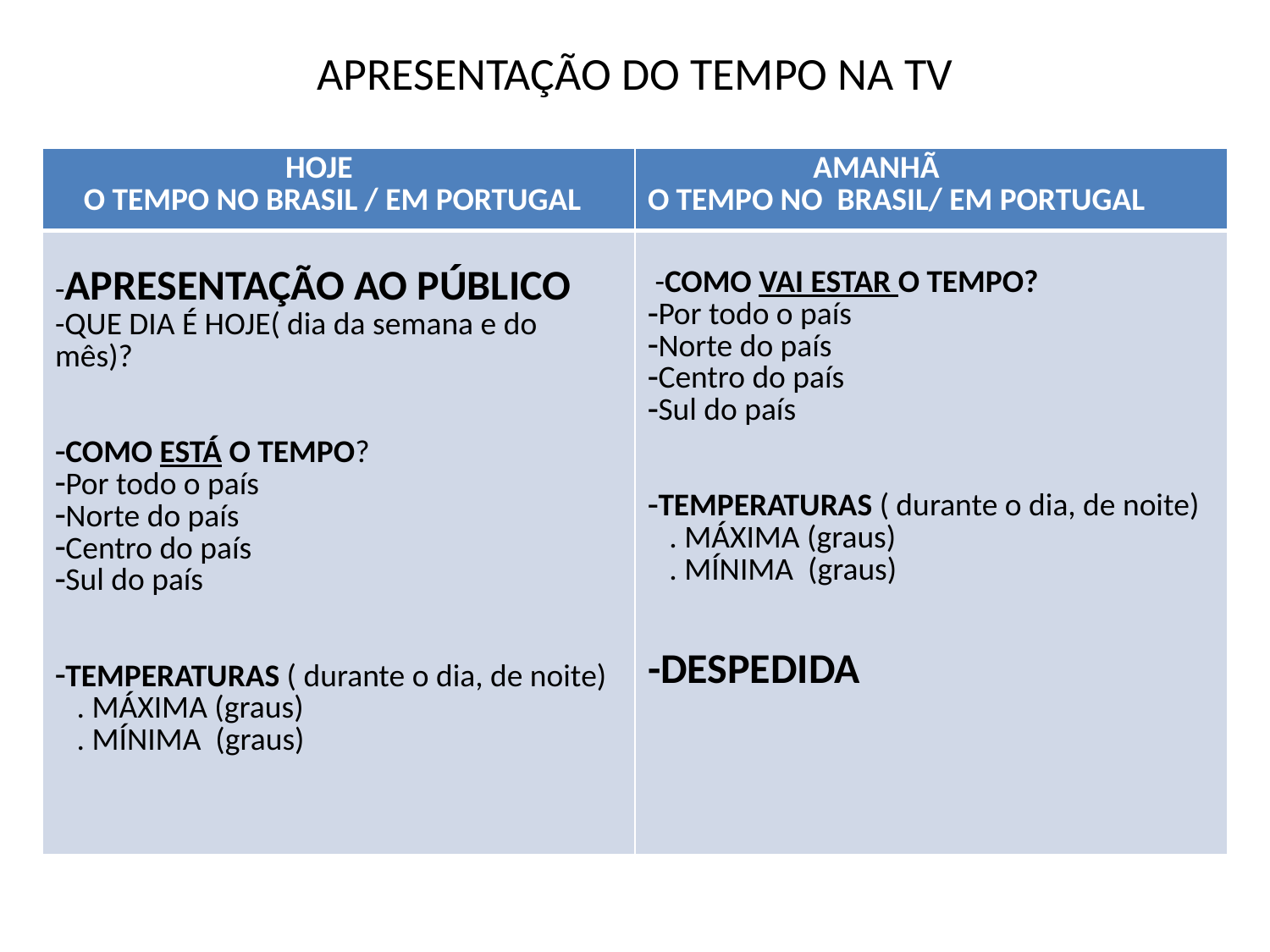

# APRESENTAÇÃO DO TEMPO NA TV

| HOJE O TEMPO NO BRASIL / EM PORTUGAL | AMANHÃ O TEMPO NO BRASIL/ EM PORTUGAL |
| --- | --- |
| -APRESENTAÇÃO AO PÚBLICO -QUE DIA É HOJE( dia da semana e do mês)? COMO ESTÁ O TEMPO? Por todo o país Norte do país Centro do país Sul do país TEMPERATURAS ( durante o dia, de noite) . MÁXIMA (graus) . MÍNIMA (graus) | -COMO VAI ESTAR O TEMPO? Por todo o país Norte do país Centro do país Sul do país TEMPERATURAS ( durante o dia, de noite) . MÁXIMA (graus) . MÍNIMA (graus) -DESPEDIDA |